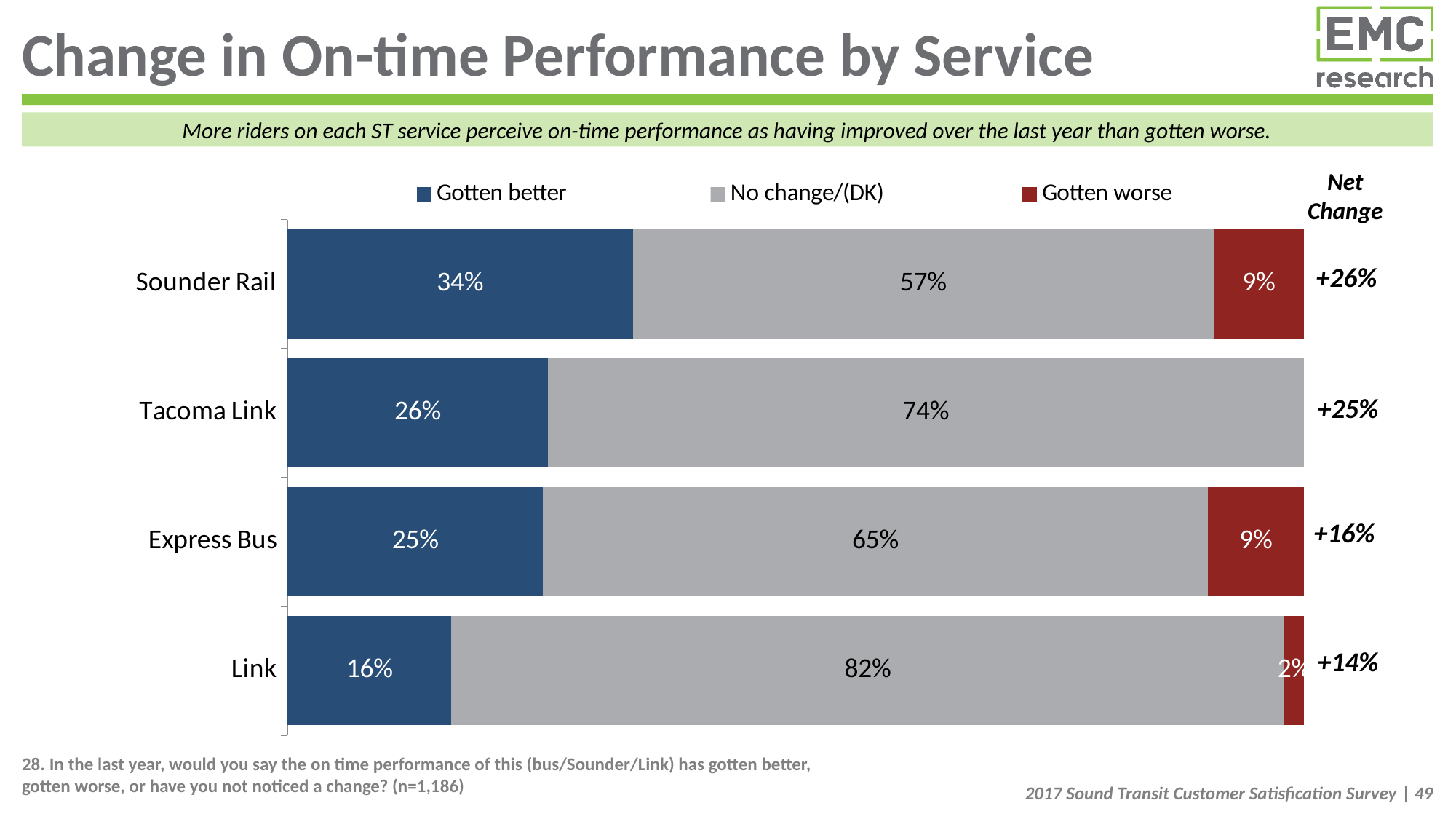

# Change in On-time Performance by Service
More riders on each ST service perceive on-time performance as having improved over the last year than gotten worse.
Net Change

### Chart

| Category | Gotten better  | No change/(DK) | Gotten worse |
|---|---|---|---|
| Sounder Rail | 0.3398748522822405 | 0.5713469726338891 | 0.0887781750838717 |
| Tacoma Link | 0.2562105090476976 | 0.7437894909523023 | 0.0 |
| Express Bus | 0.25151423419681945 | 0.6540948626477687 | 0.09439090315541344 |
| Link | 0.1613024094004462 | 0.8194916450066771 | 0.01920594559287766 |
28. In the last year, would you say the on time performance of this (bus/Sounder/Link) has gotten better, gotten worse, or have you not noticed a change? (n=1,186)